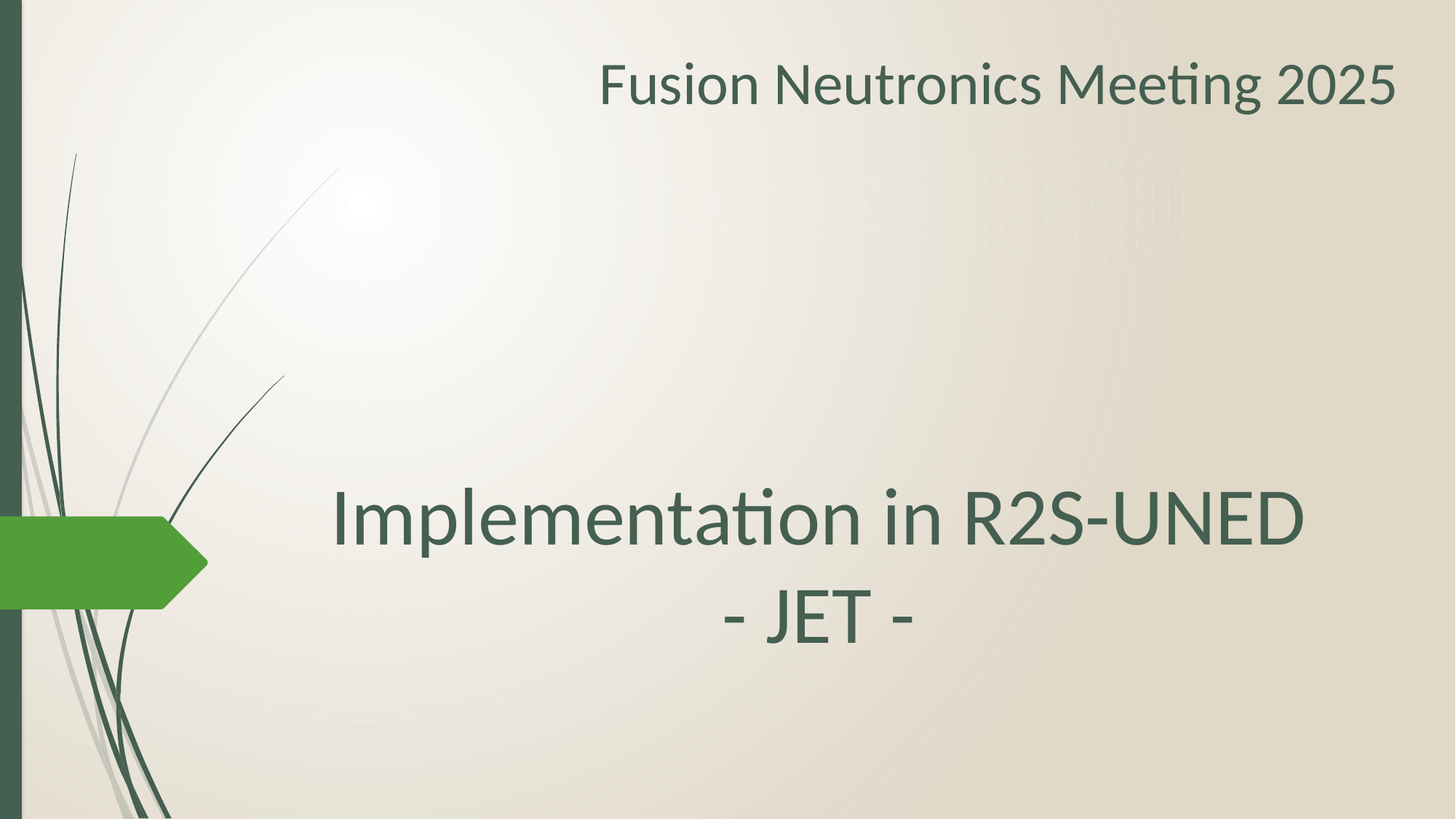

Fusion Neutronics Meeting 2025
Implementation in R2S-UNED
- JET -